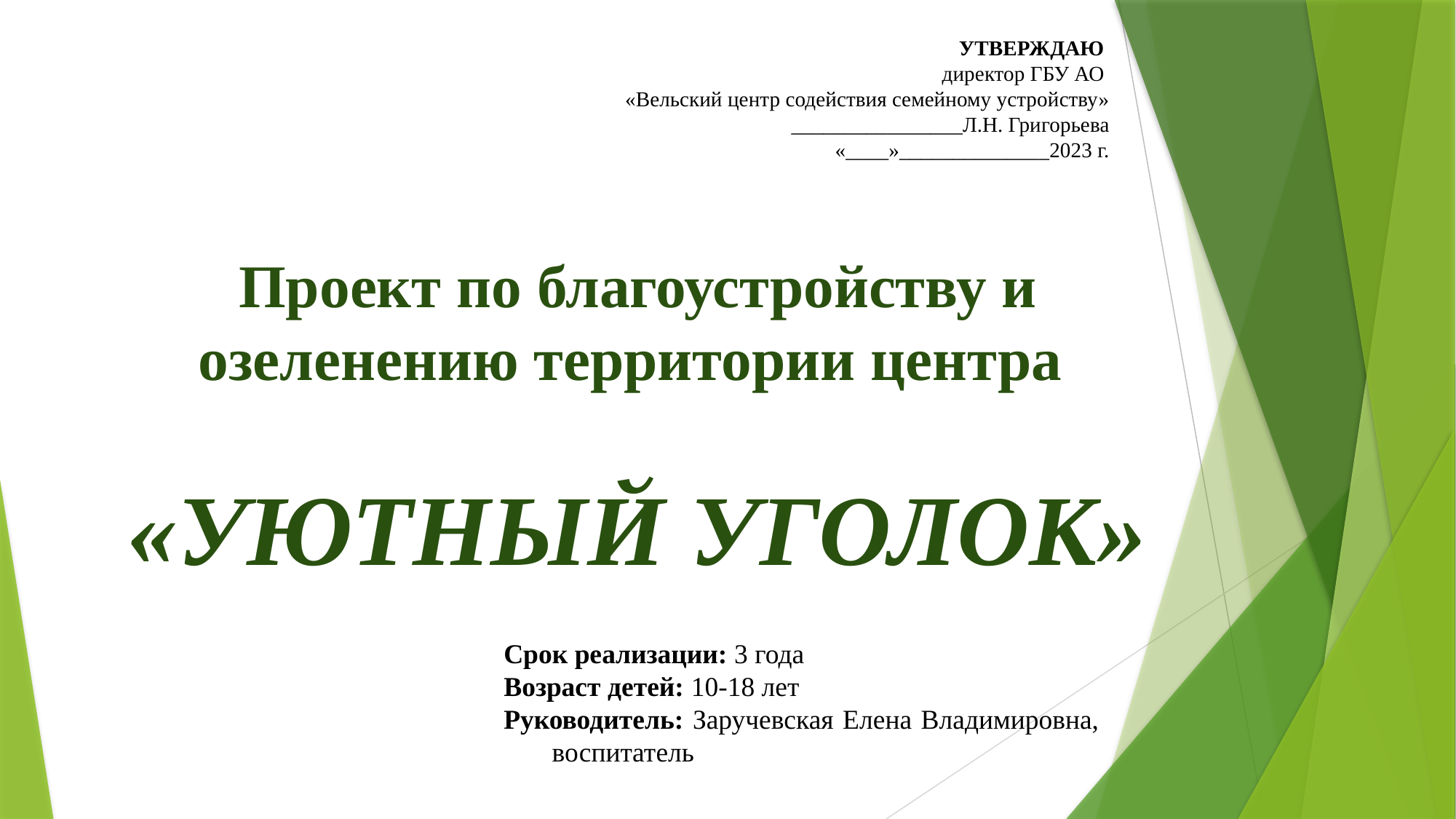

УТВЕРЖДАЮ
директор ГБУ АО
«Вельский центр содействия семейному устройству»
________________Л.Н. Григорьева
«____»______________2023 г.
Проект по благоустройству и озеленению территории центра
«УЮТНЫЙ УГОЛОК»
Срок реализации: 3 года
Возраст детей: 10-18 лет
Руководитель: Заручевская Елена Владимировна,        воспитатель